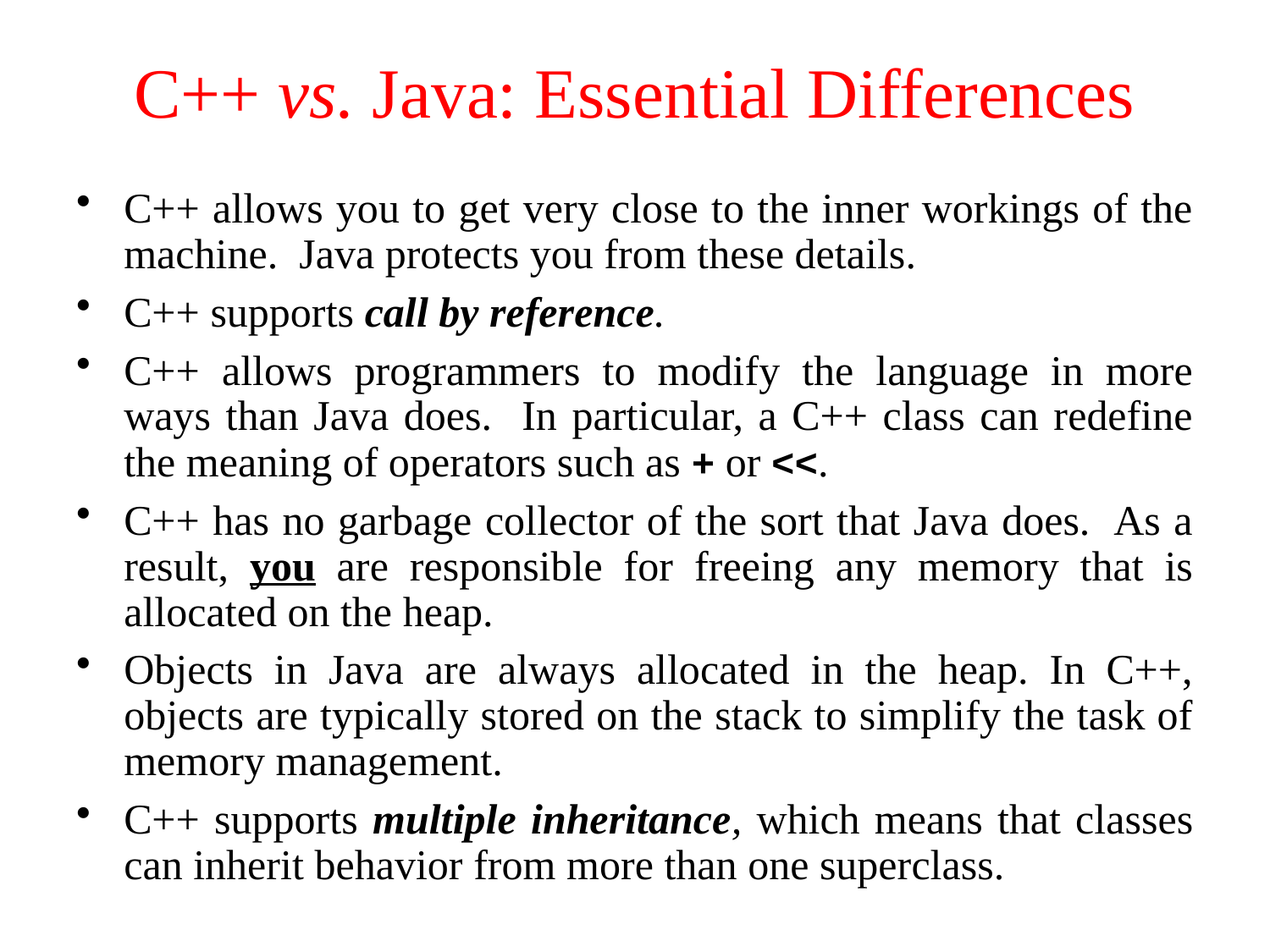

# C++ vs. Java: Essential Differences
C++ allows you to get very close to the inner workings of the machine.  Java protects you from these details.
C++ supports call by reference.
C++ allows programmers to modify the language in more ways than Java does.  In particular, a C++ class can redefine the meaning of operators such as + or <<.
C++ has no garbage collector of the sort that Java does.  As a result, you are responsible for freeing any memory that is allocated on the heap.
Objects in Java are always allocated in the heap. In C++, objects are typically stored on the stack to simplify the task of memory management.
C++ supports multiple inheritance, which means that classes can inherit behavior from more than one superclass.